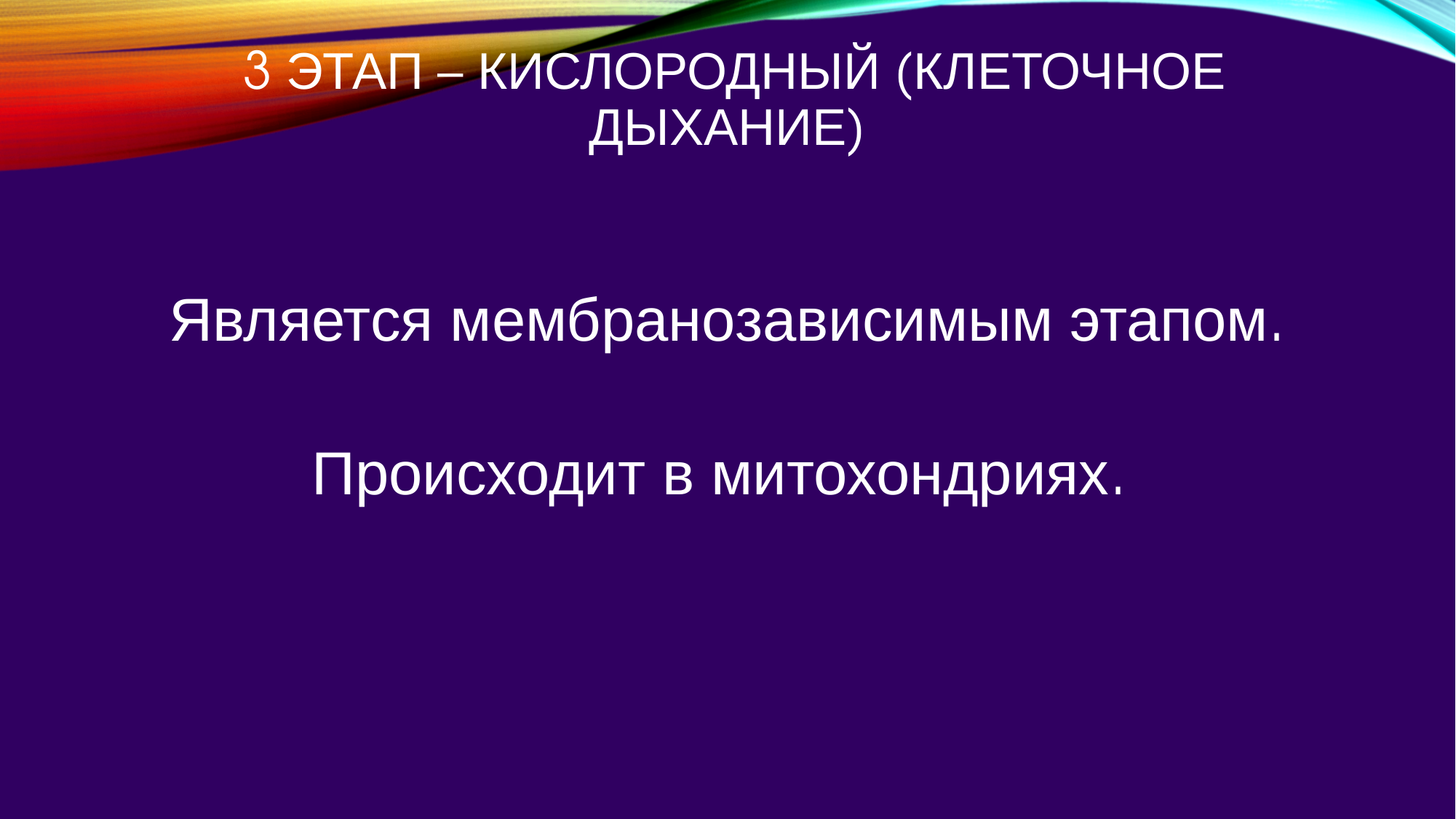

# 3 этап – кислородный (клеточное дыхание)
Является мембранозависимым этапом.
Происходит в митохондриях.